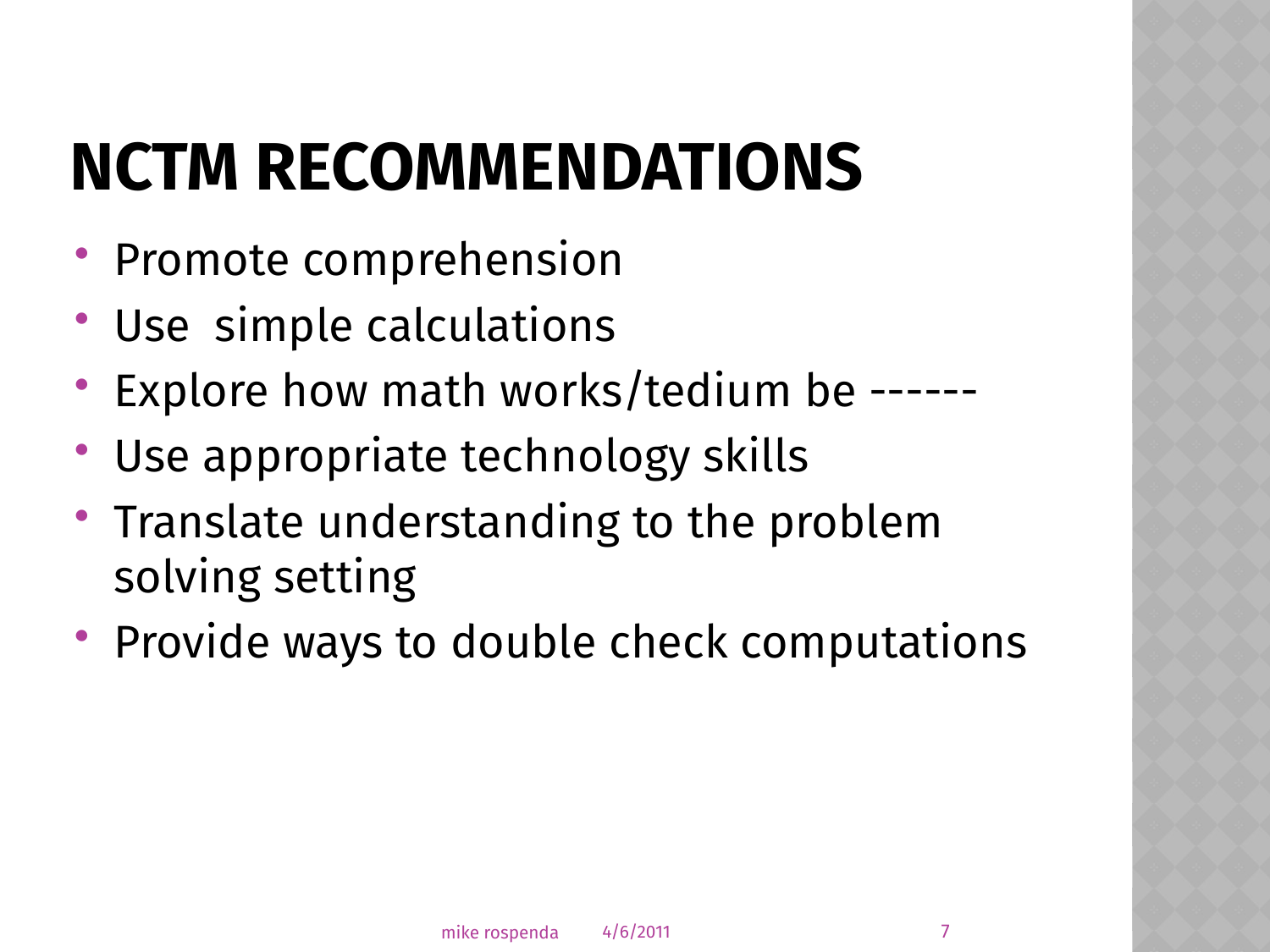

# NCTM Recommendations
Promote comprehension
Use  simple calculations
Explore how math works/tedium be ------
Use appropriate technology skills
Translate understanding to the problem solving setting
Provide ways to double check computations
7
mike rospenda
4/6/2011